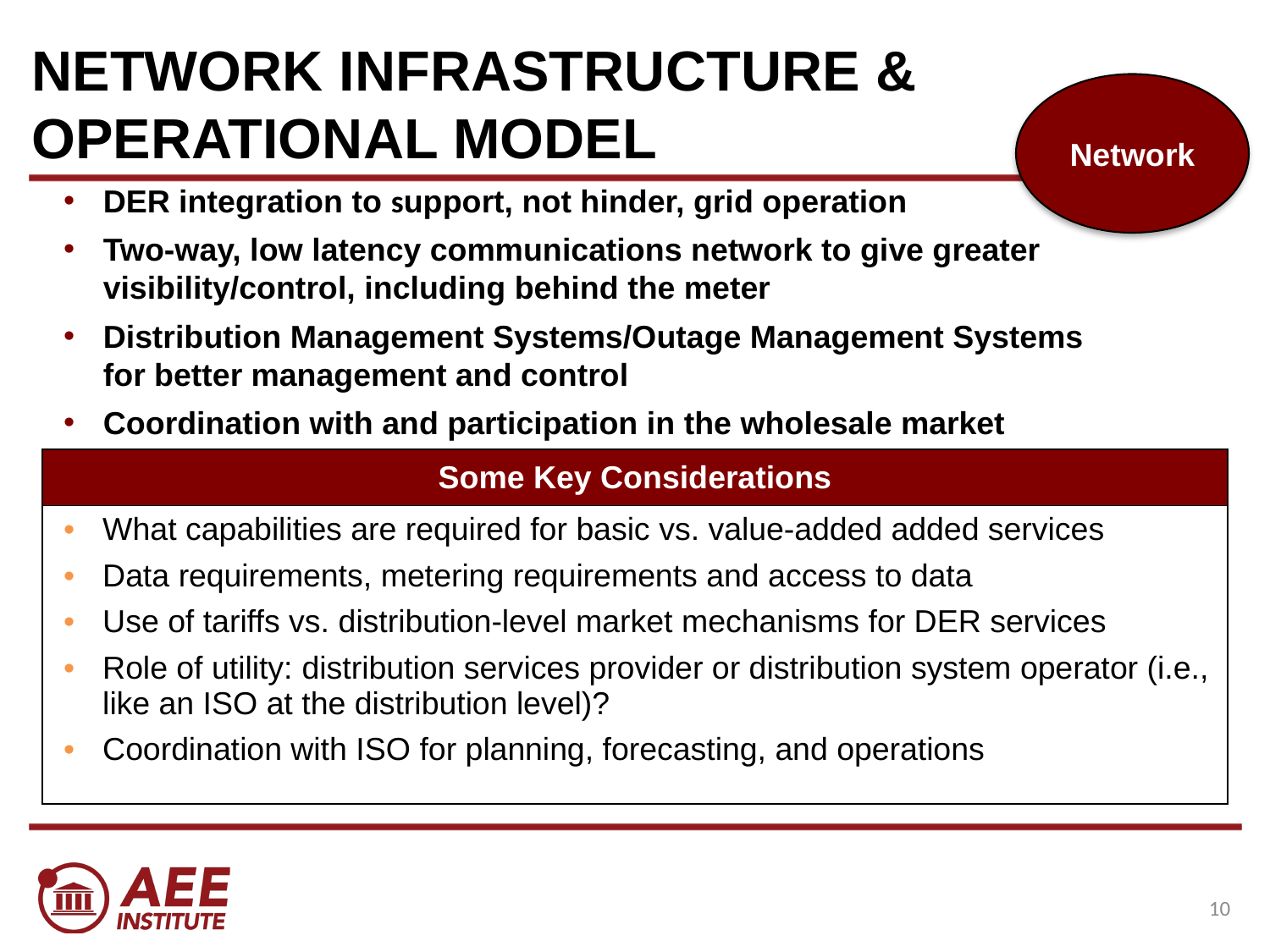

# NETWORK INFRASTRUCTURE & OPERATIONAL MODEL
Network
DER integration to support, not hinder, grid operation
Two-way, low latency communications network to give greater visibility/control, including behind the meter
Distribution Management Systems/Outage Management Systems for better management and control
Coordination with and participation in the wholesale market
| Some Key Considerations |
| --- |
| What capabilities are required for basic vs. value-added added services Data requirements, metering requirements and access to data Use of tariffs vs. distribution-level market mechanisms for DER services Role of utility: distribution services provider or distribution system operator (i.e., like an ISO at the distribution level)? Coordination with ISO for planning, forecasting, and operations |
10